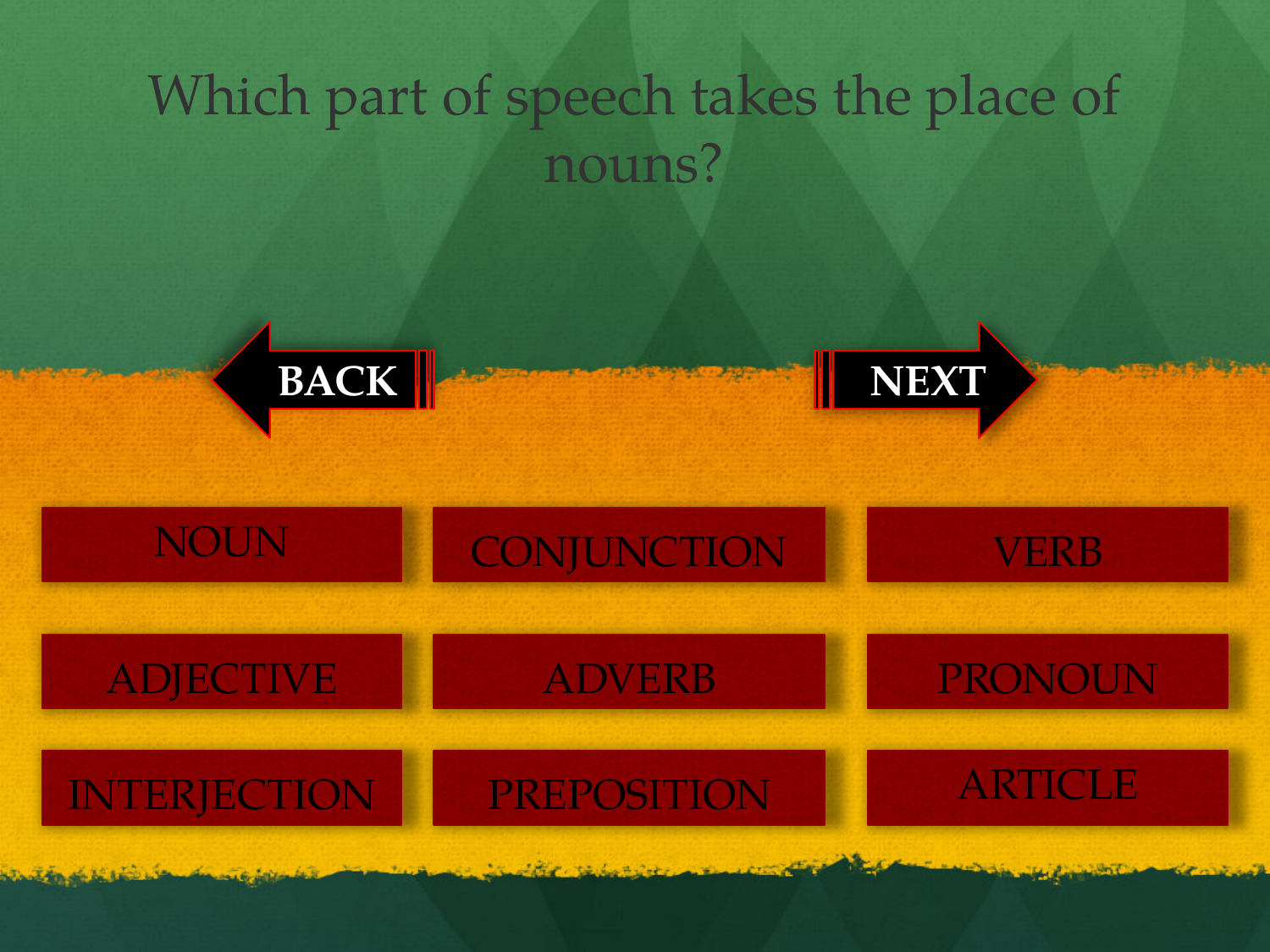

# Which part of speech takes the place of nouns?

BACK

NEXT

NOUN

CONJUNCTION
VERB

ADJECTIVE
ADVERB
PRONOUN

ARTICLE
INTERJECTION
PREPOSITION